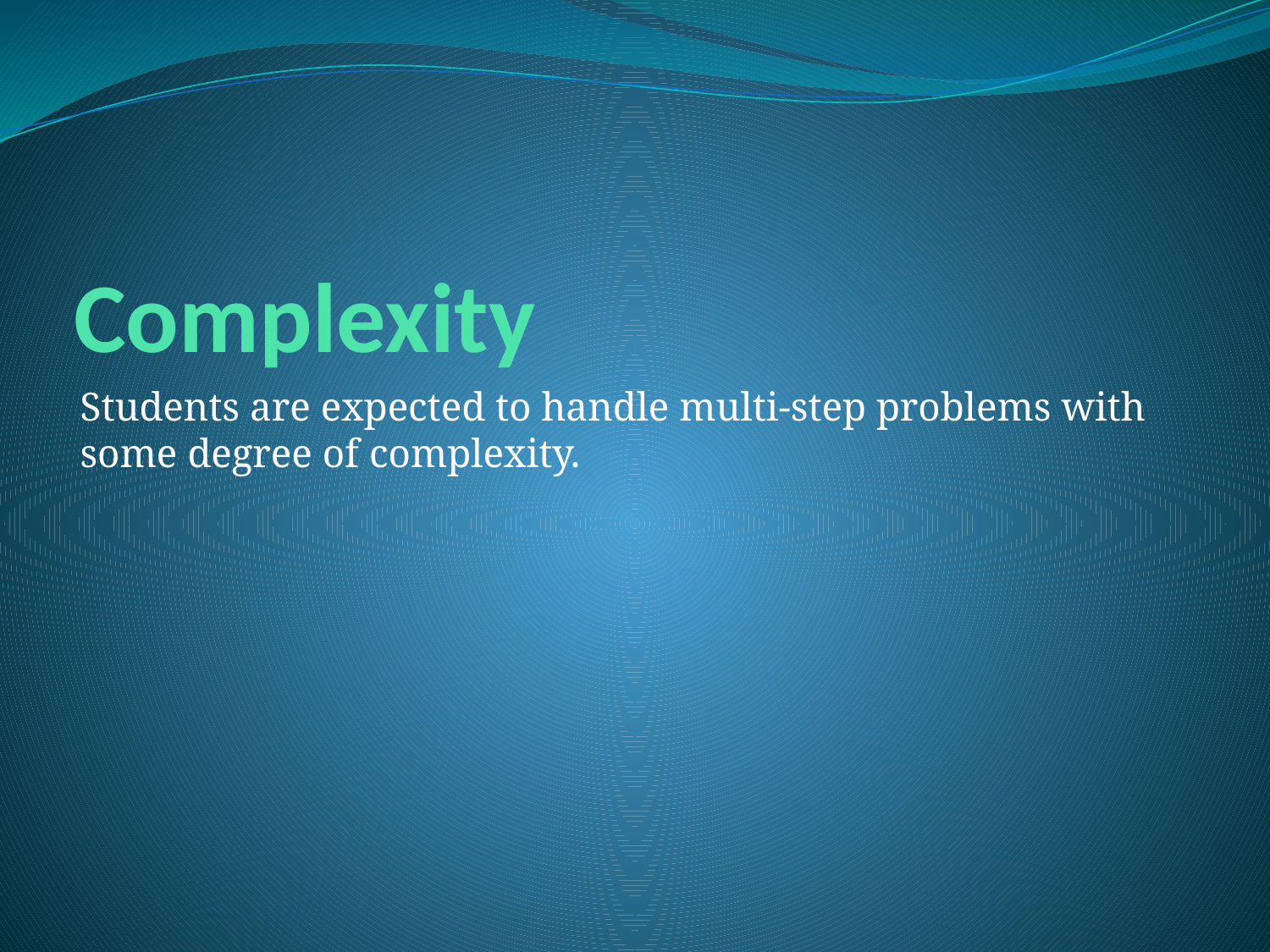

# Complexity
Students are expected to handle multi-step problems with some degree of complexity.